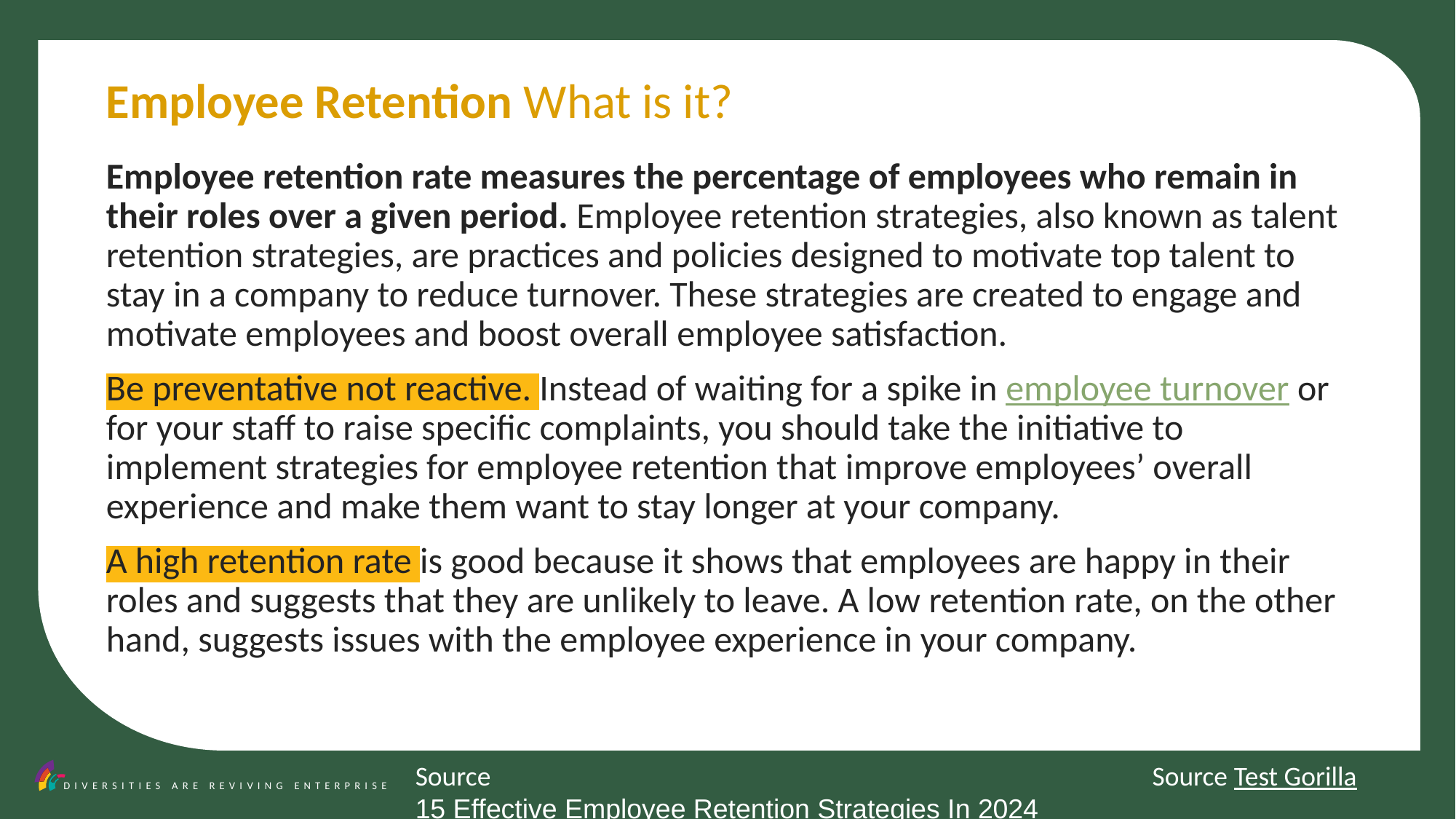

Employee Retention What is it?
Employee retention rate measures the percentage of employees who remain in their roles over a given period. Employee retention strategies, also known as talent retention strategies, are practices and policies designed to motivate top talent to stay in a company to reduce turnover. These strategies are created to engage and motivate employees and boost overall employee satisfaction.
Be preventative not reactive. Instead of waiting for a spike in employee turnover or for your staff to raise specific complaints, you should take the initiative to implement strategies for employee retention that improve employees’ overall experience and make them want to stay longer at your company.
A high retention rate is good because it shows that employees are happy in their roles and suggests that they are unlikely to leave. A low retention rate, on the other hand, suggests issues with the employee experience in your company.

Source 15 Effective Employee Retention Strategies In 2024

Source Test Gorilla